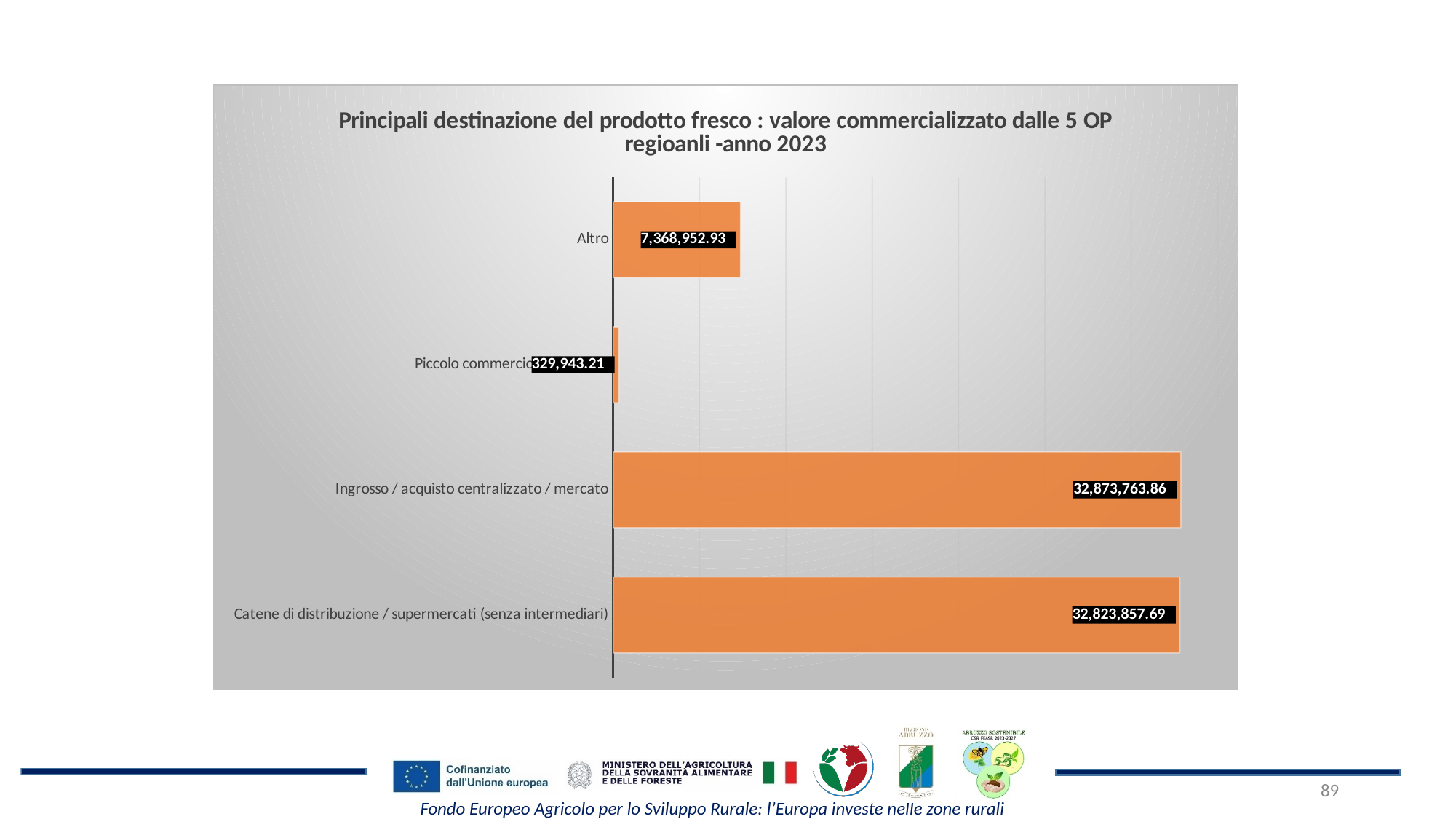

### Chart: Principali destinazione del prodotto fresco : valore commercializzato dalle 5 OP regioanli -anno 2023

| Category |  |
|---|---|
| Catene di distribuzione / supermercati (senza intermediari) | 32823857.69 |
| Ingrosso / acquisto centralizzato / mercato | 32873763.86 |
| Piccolo commercio al dettaglio | 329943.20999999996 |
| Altro | 7368952.93 |